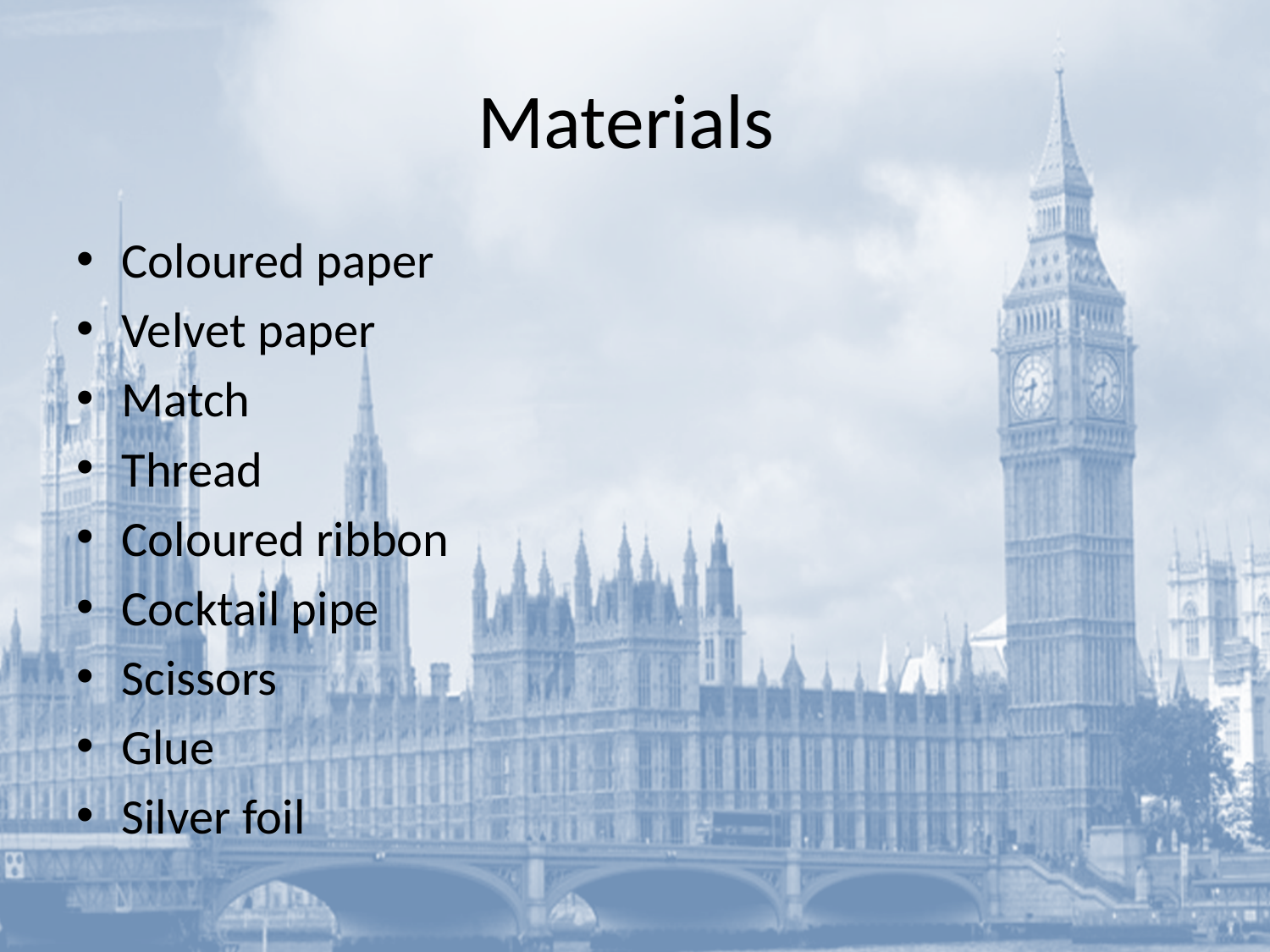

# Materials
Coloured paper
Velvet paper
Match
Thread
Coloured ribbon
Cocktail pipe
Scissors
Glue
Silver foil